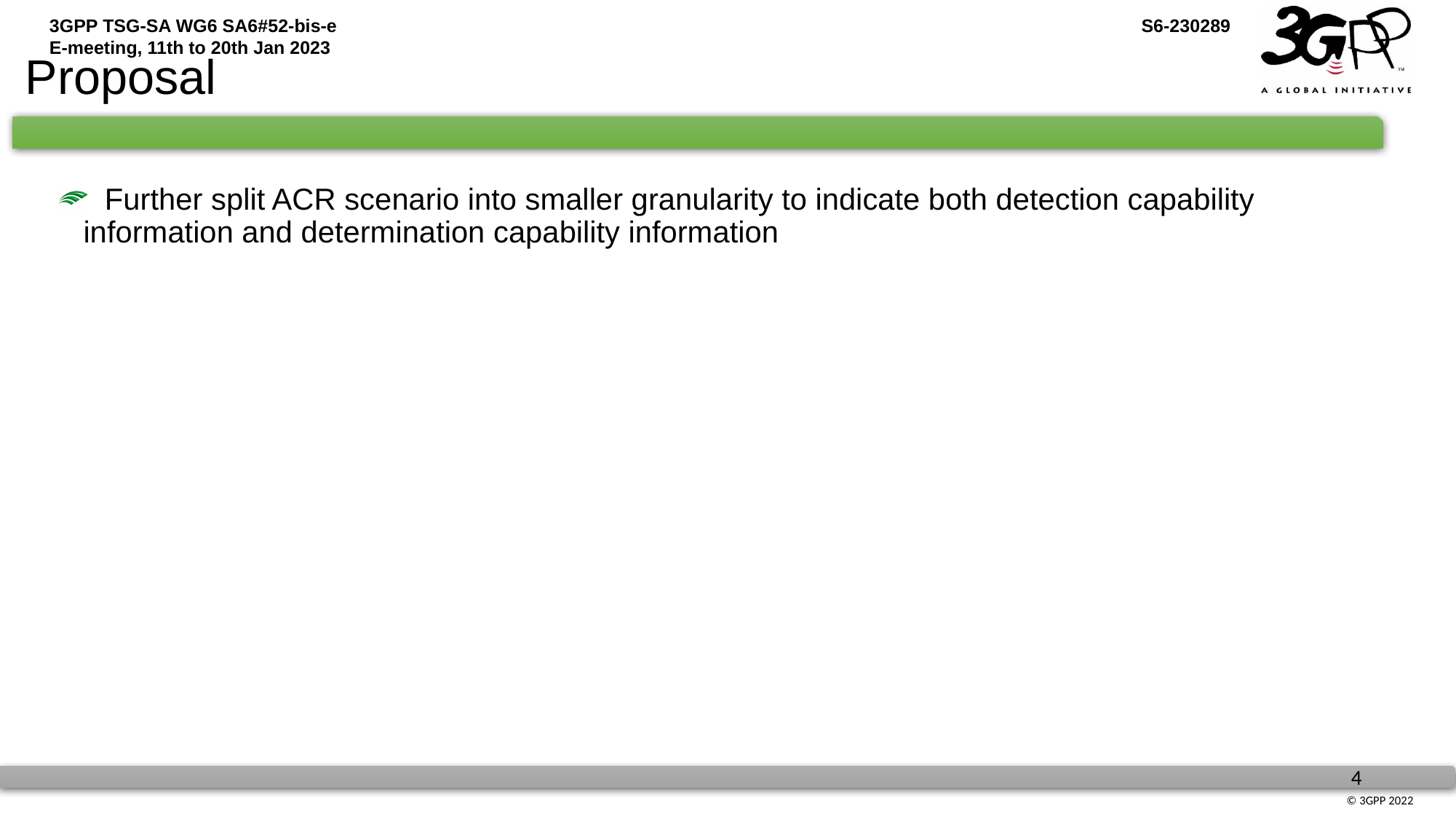

Proposal
  Further split ACR scenario into smaller granularity to indicate both detection capability information and determination capability information